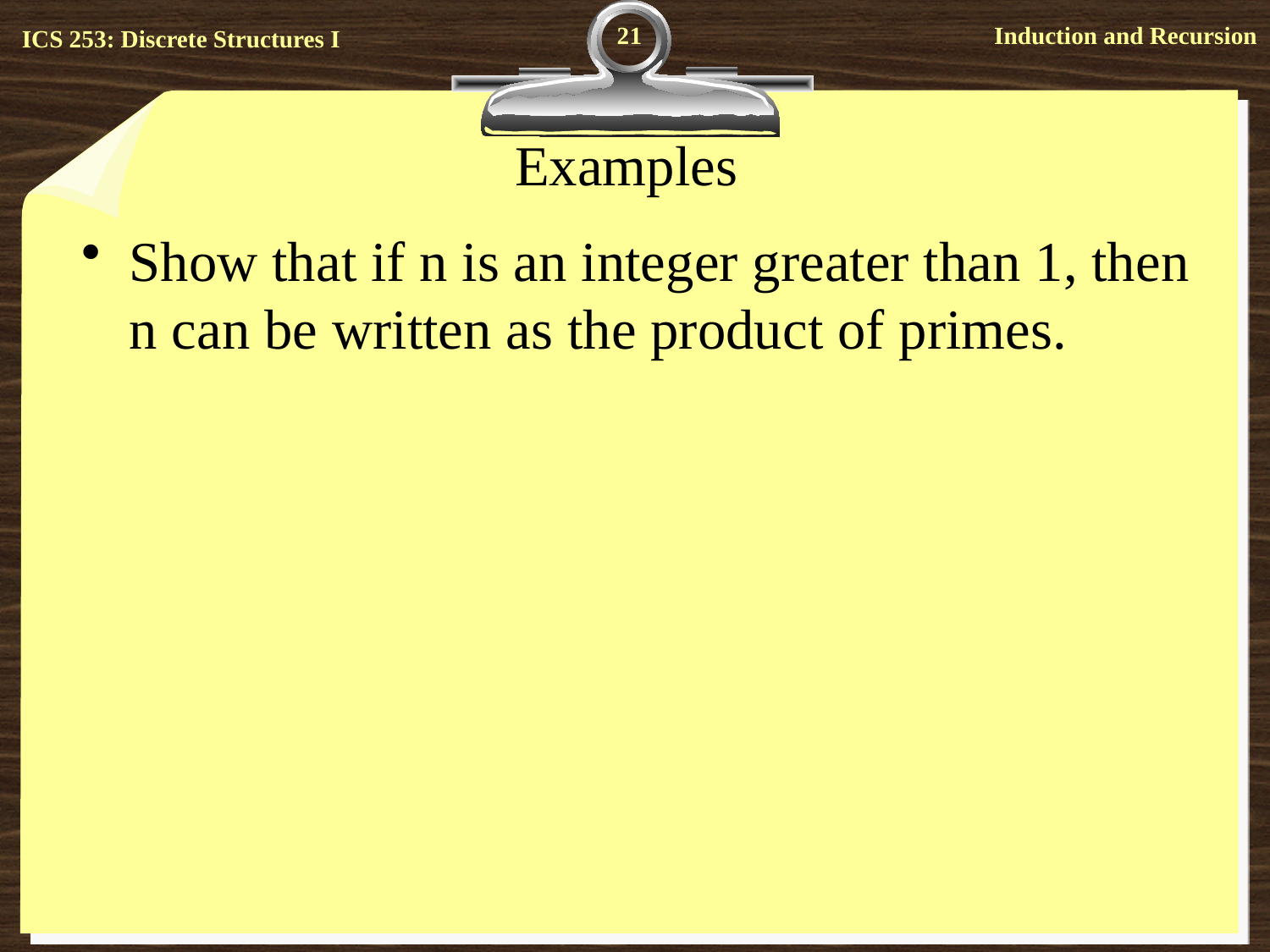

21
# Examples
Show that if n is an integer greater than 1, then n can be written as the product of primes.